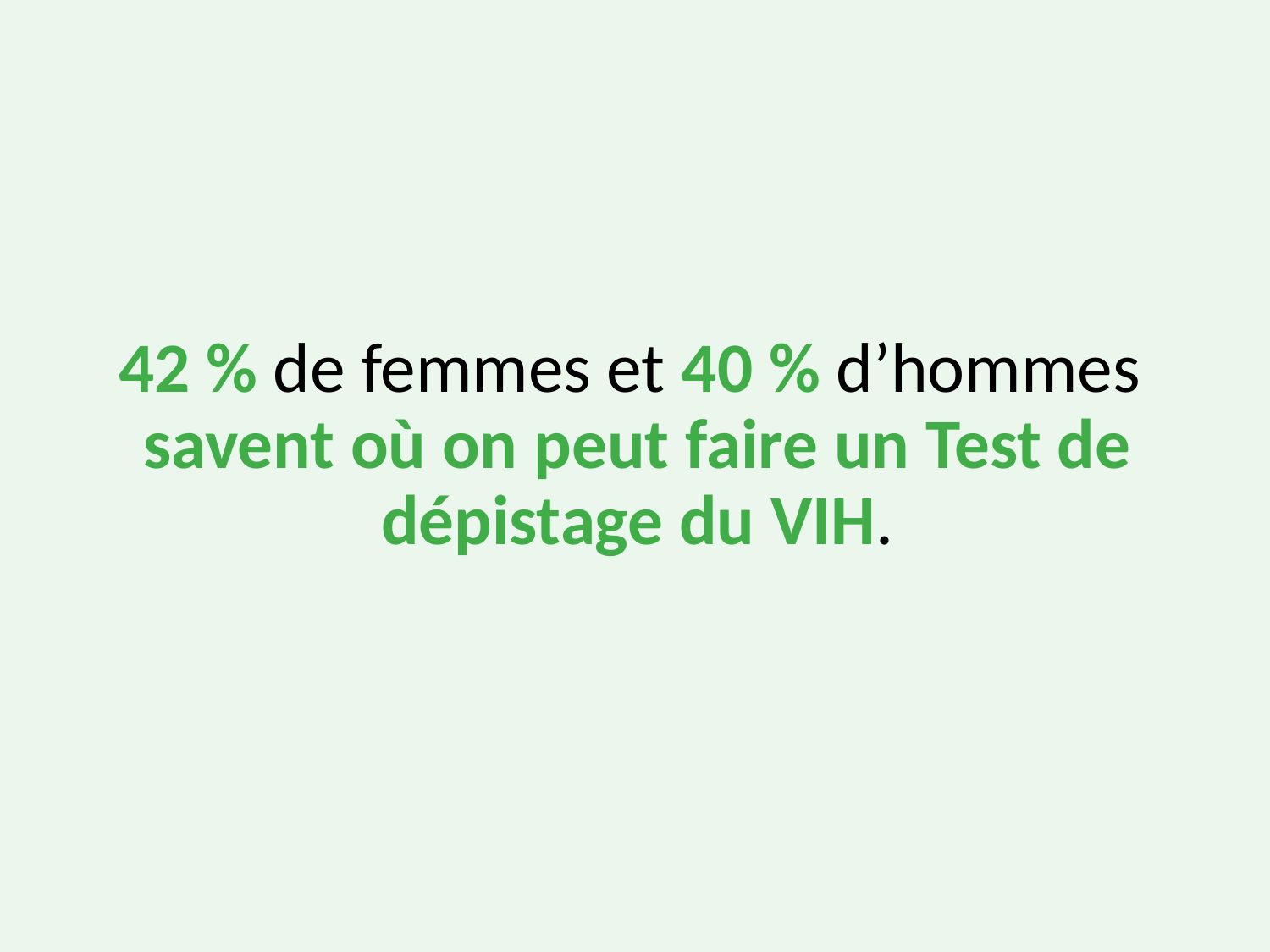

42 % de femmes et 40 % d’hommes
savent où on peut faire un Test de dépistage du VIH.